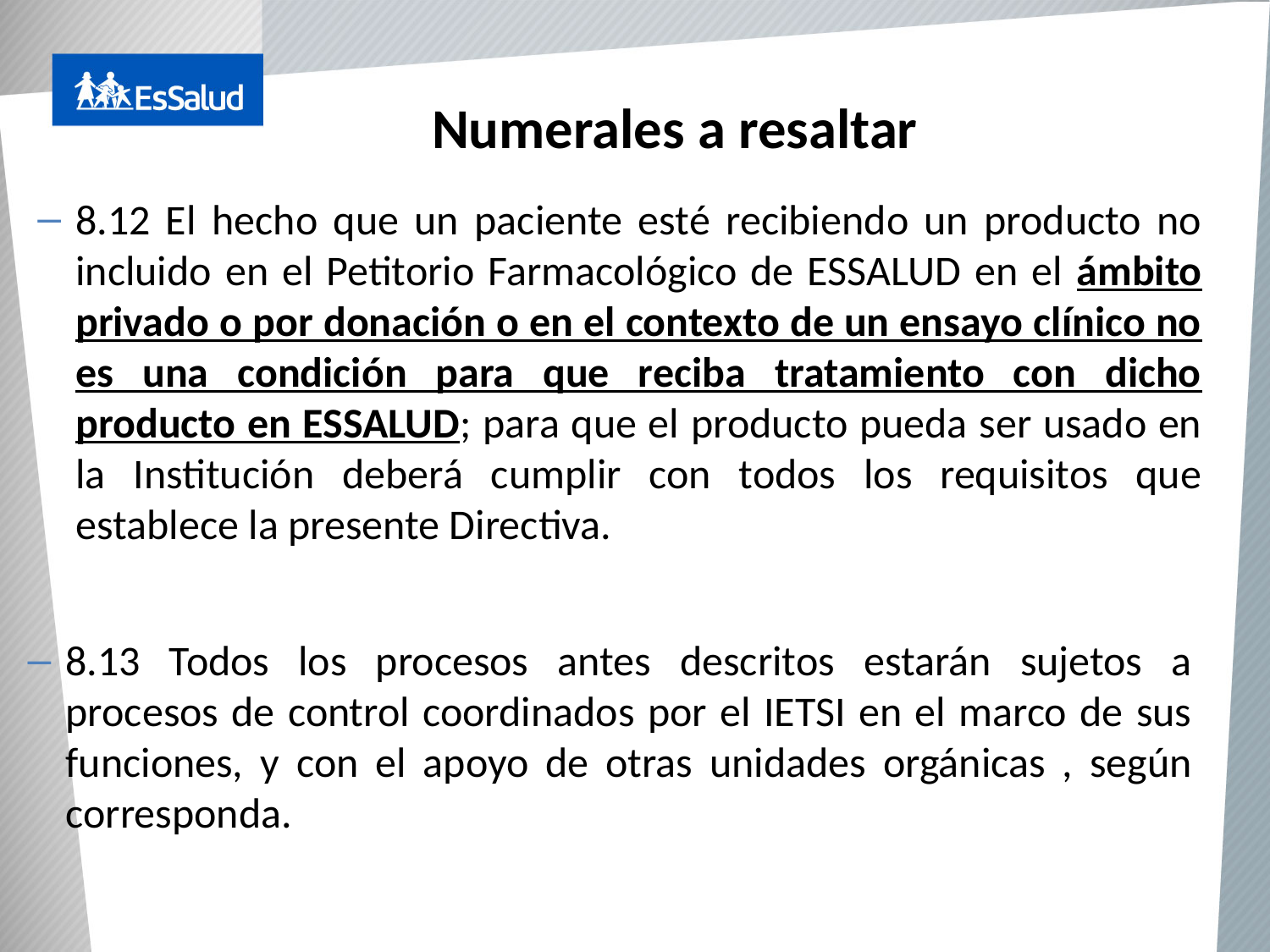

# Numerales a resaltar
8.12 El hecho que un paciente esté recibiendo un producto no incluido en el Petitorio Farmacológico de ESSALUD en el ámbito privado o por donación o en el contexto de un ensayo clínico no es una condición para que reciba tratamiento con dicho producto en ESSALUD; para que el producto pueda ser usado en la Institución deberá cumplir con todos los requisitos que establece la presente Directiva.

8.13 Todos los procesos antes descritos estarán sujetos a procesos de control coordinados por el IETSI en el marco de sus funciones, y con el apoyo de otras unidades orgánicas , según corresponda.